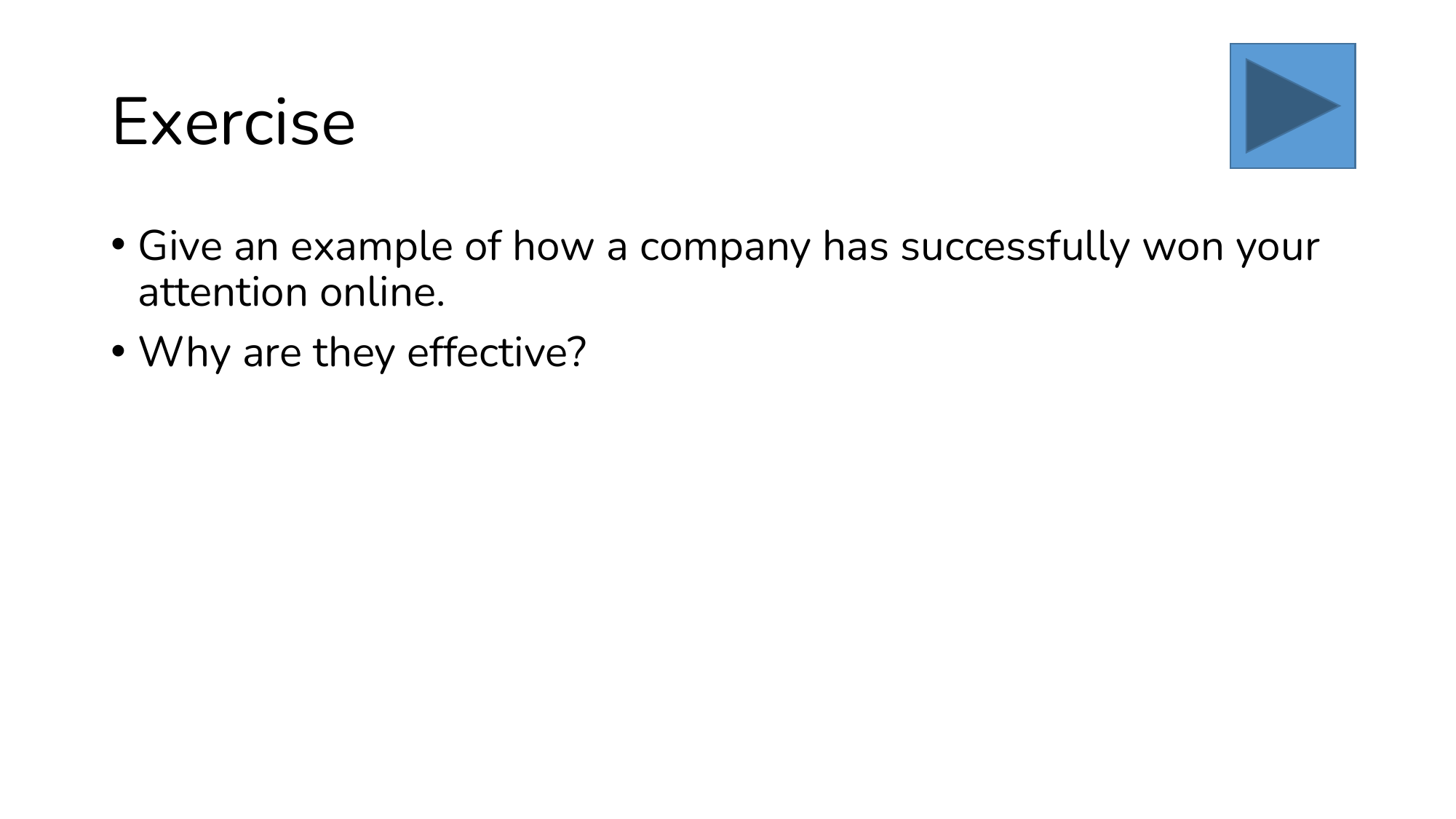

# Exercise

Give an example of how a company has successfully won your attention online.
Why are they effective?